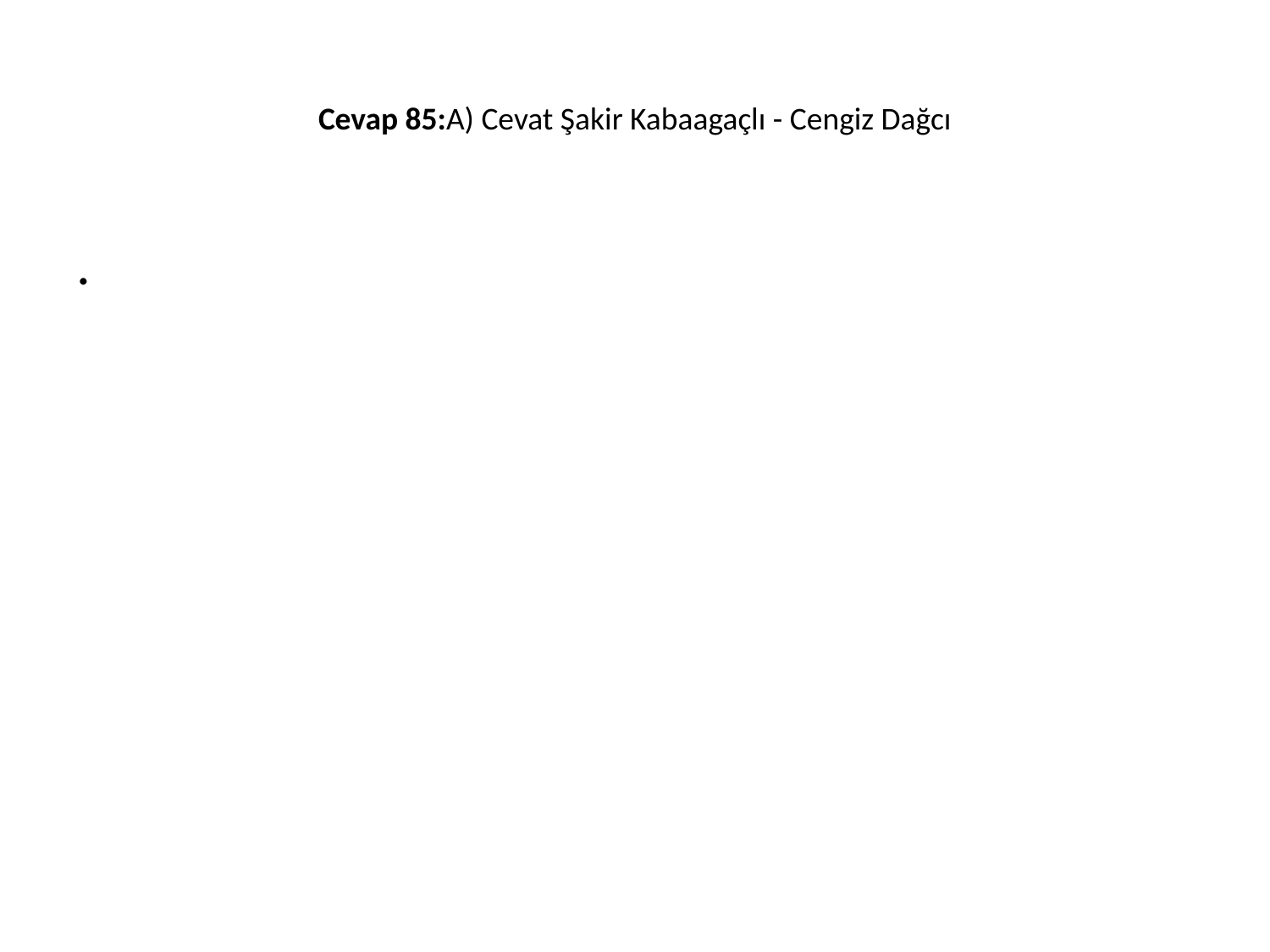

# Cevap 85:A) Cevat Şakir Kabaagaçlı - Cengiz Dağcı
.